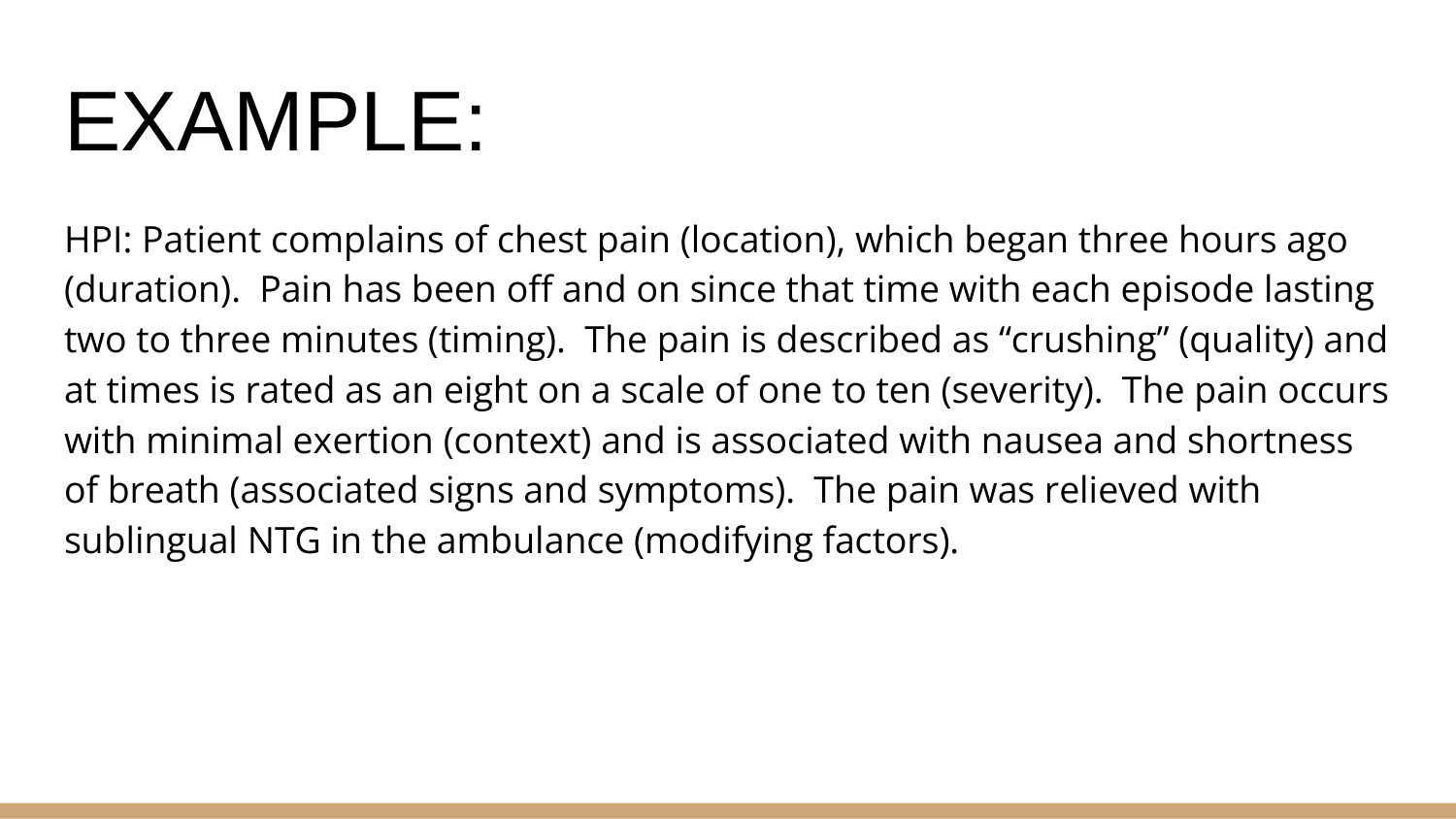

# EXAMPLE:
HPI: Patient complains of chest pain (location), which began three hours ago (duration).  Pain has been off and on since that time with each episode lasting two to three minutes (timing).  The pain is described as “crushing” (quality) and at times is rated as an eight on a scale of one to ten (severity).  The pain occurs with minimal exertion (context) and is associated with nausea and shortness of breath (associated signs and symptoms).  The pain was relieved with sublingual NTG in the ambulance (modifying factors).